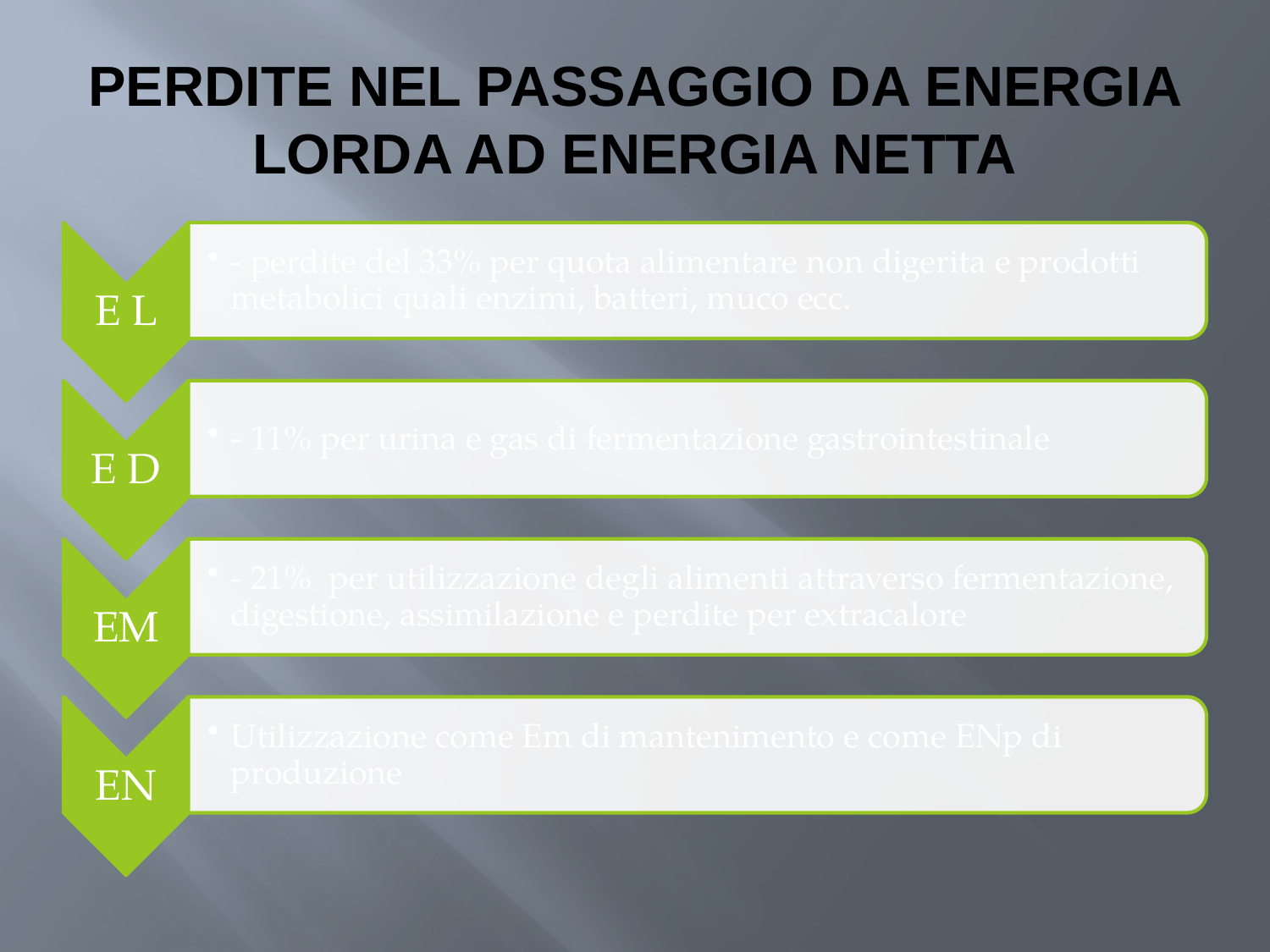

# PERDITE NEL PASSAGGIO DA ENERGIA LORDA AD ENERGIA NETTA
E L
- perdite del 33% per quota alimentare non digerita e prodotti metabolici quali enzimi, batteri, muco ecc.
E D
- 11% per urina e gas di fermentazione gastrointestinale
EM
- 21%  per utilizzazione degli alimenti attraverso fermentazione, digestione, assimilazione e perdite per extracalore
EN
Utilizzazione come Em di mantenimento e come ENp di produzione